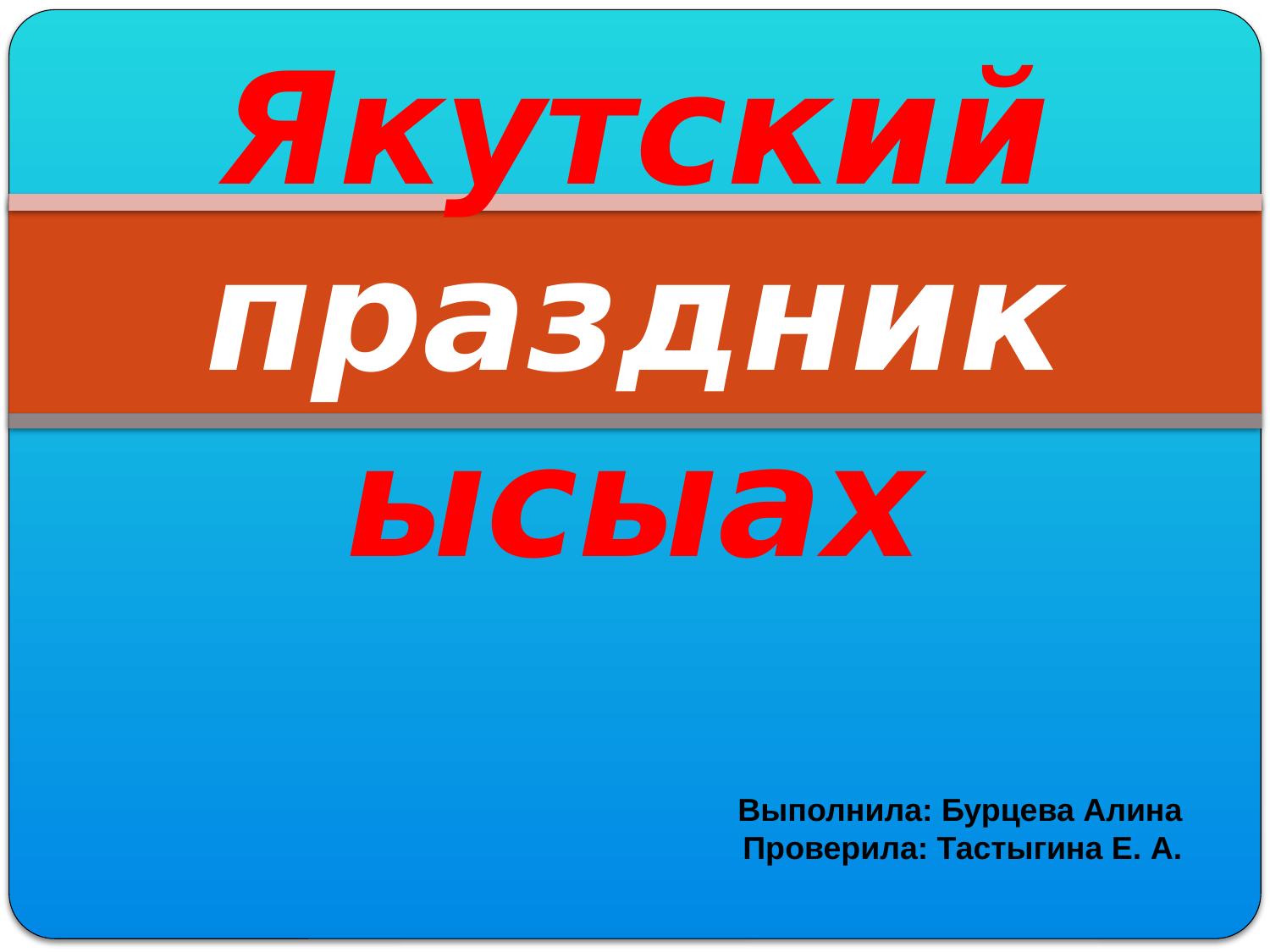

# Якутский праздник ысыах
Выполнила: Бурцева Алина
Проверила: Тастыгина Е. А.